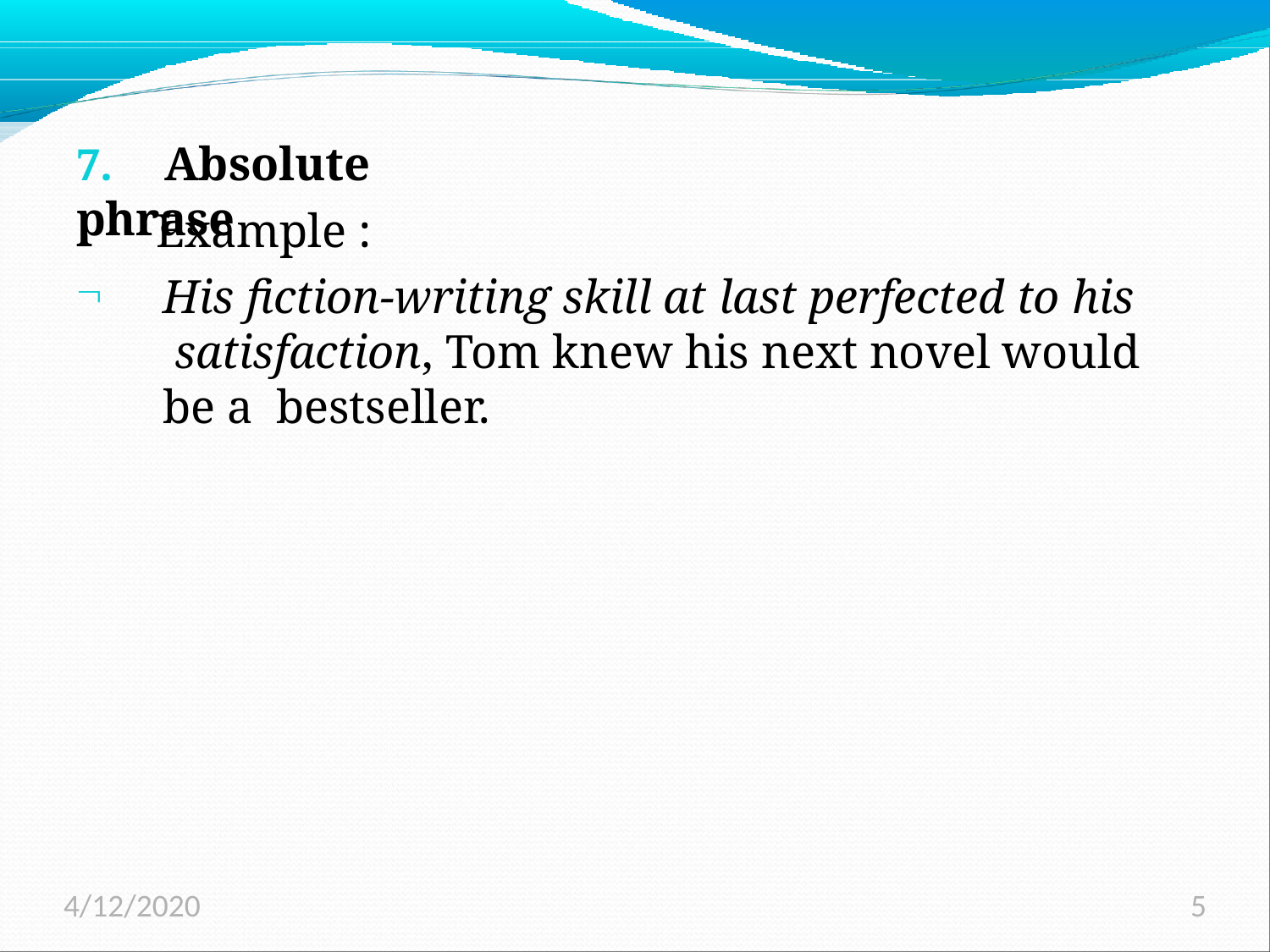

# 7.	Absolute phrase
Example :
His fiction-writing skill at last perfected to his  satisfaction, Tom knew his next novel would be a  bestseller.
¬
4/12/2020
5